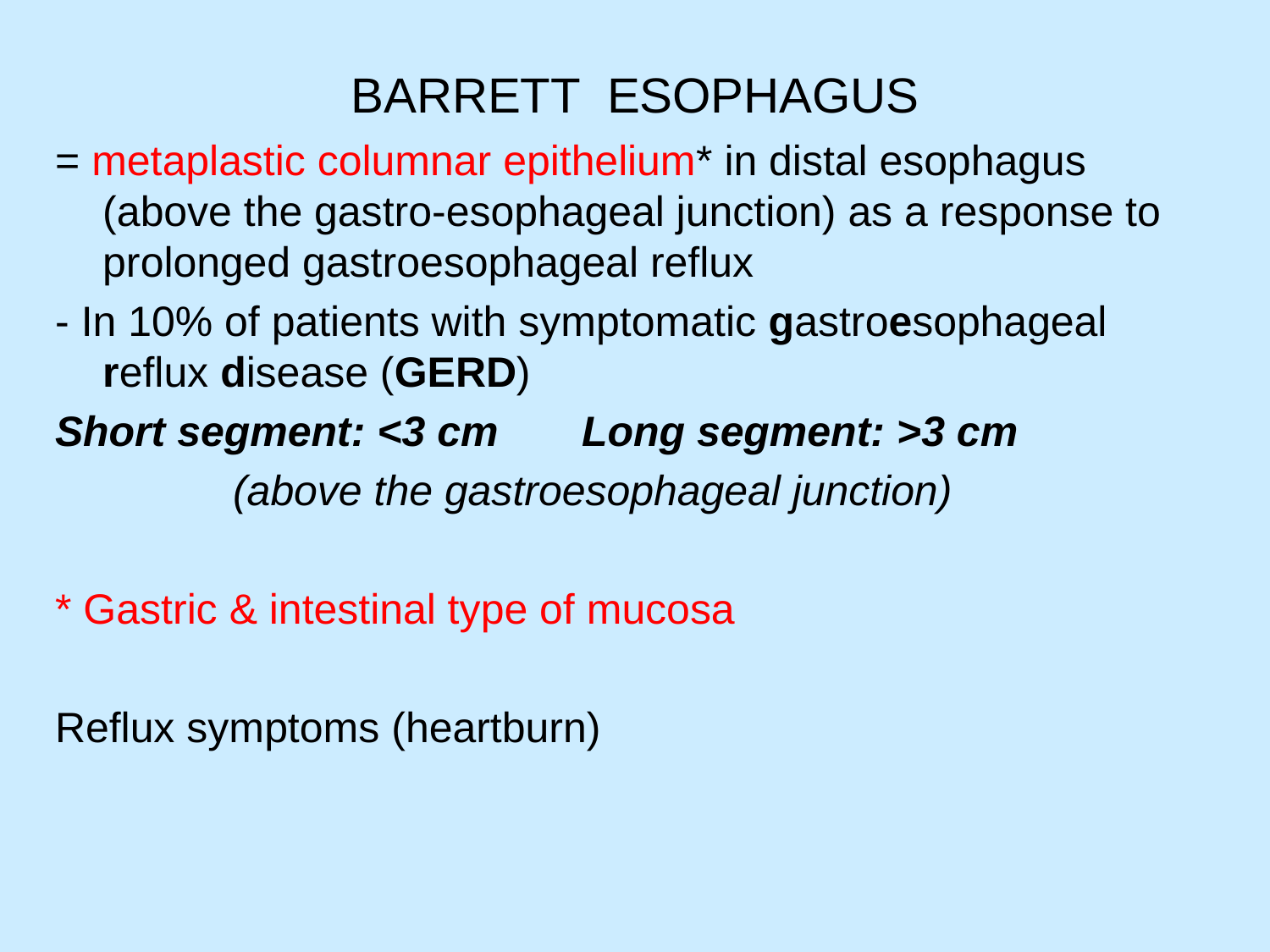

# BARRETT  ESOPHAGUS
= metaplastic columnar epithelium* in distal esophagus (above the gastro-esophageal junction) as a response to prolonged gastroesophageal reflux
- In 10% of patients with symptomatic gastroesophageal reflux disease (GERD)
Short segment: <3 cm       Long segment: >3 cm
               (above the gastroesophageal junction)

* Gastric & intestinal type of mucosa

Reflux symptoms (heartburn)